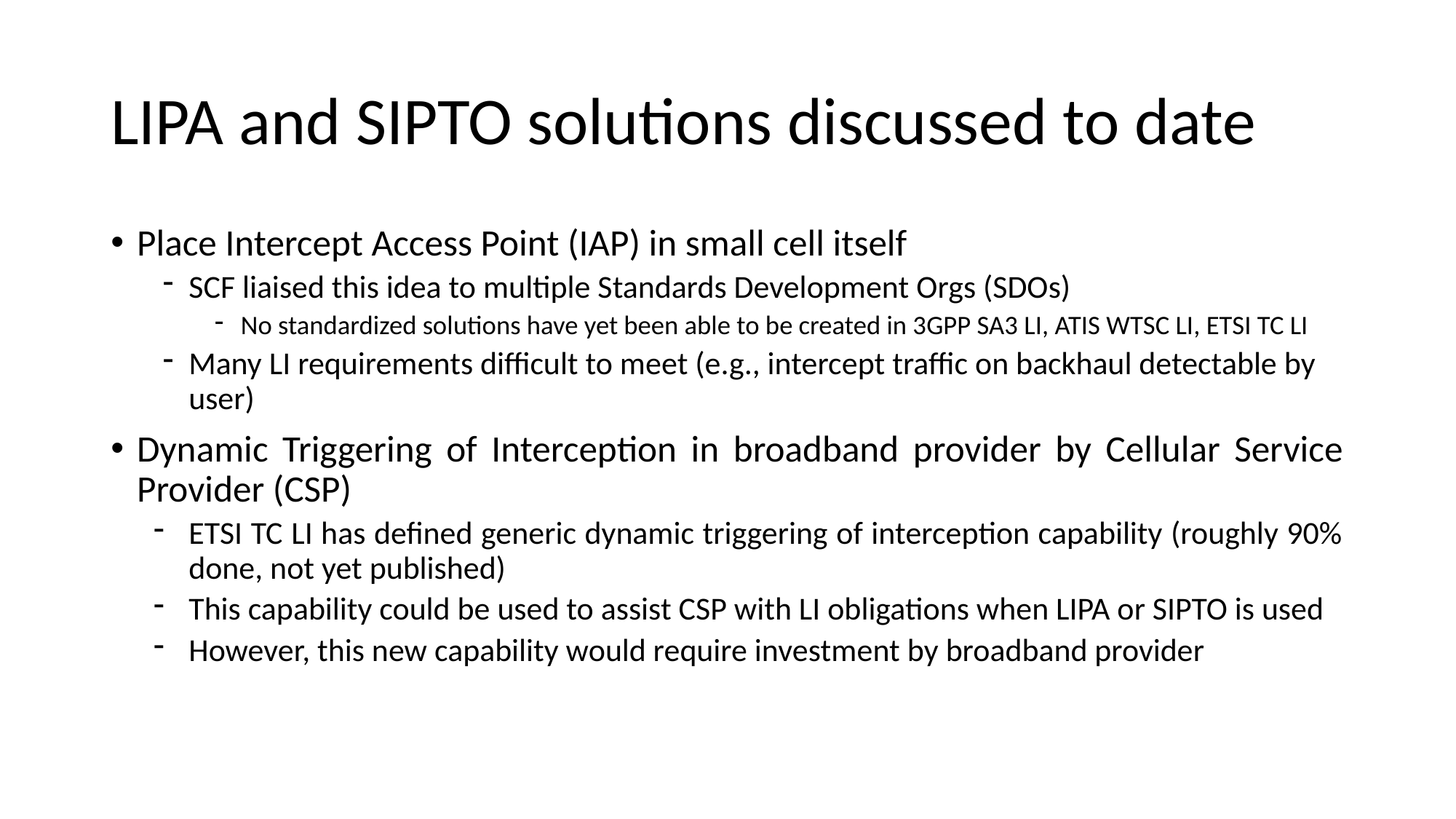

# LIPA and SIPTO solutions discussed to date
Place Intercept Access Point (IAP) in small cell itself
SCF liaised this idea to multiple Standards Development Orgs (SDOs)
No standardized solutions have yet been able to be created in 3GPP SA3 LI, ATIS WTSC LI, ETSI TC LI
Many LI requirements difficult to meet (e.g., intercept traffic on backhaul detectable by user)
Dynamic Triggering of Interception in broadband provider by Cellular Service Provider (CSP)
ETSI TC LI has defined generic dynamic triggering of interception capability (roughly 90% done, not yet published)
This capability could be used to assist CSP with LI obligations when LIPA or SIPTO is used
However, this new capability would require investment by broadband provider